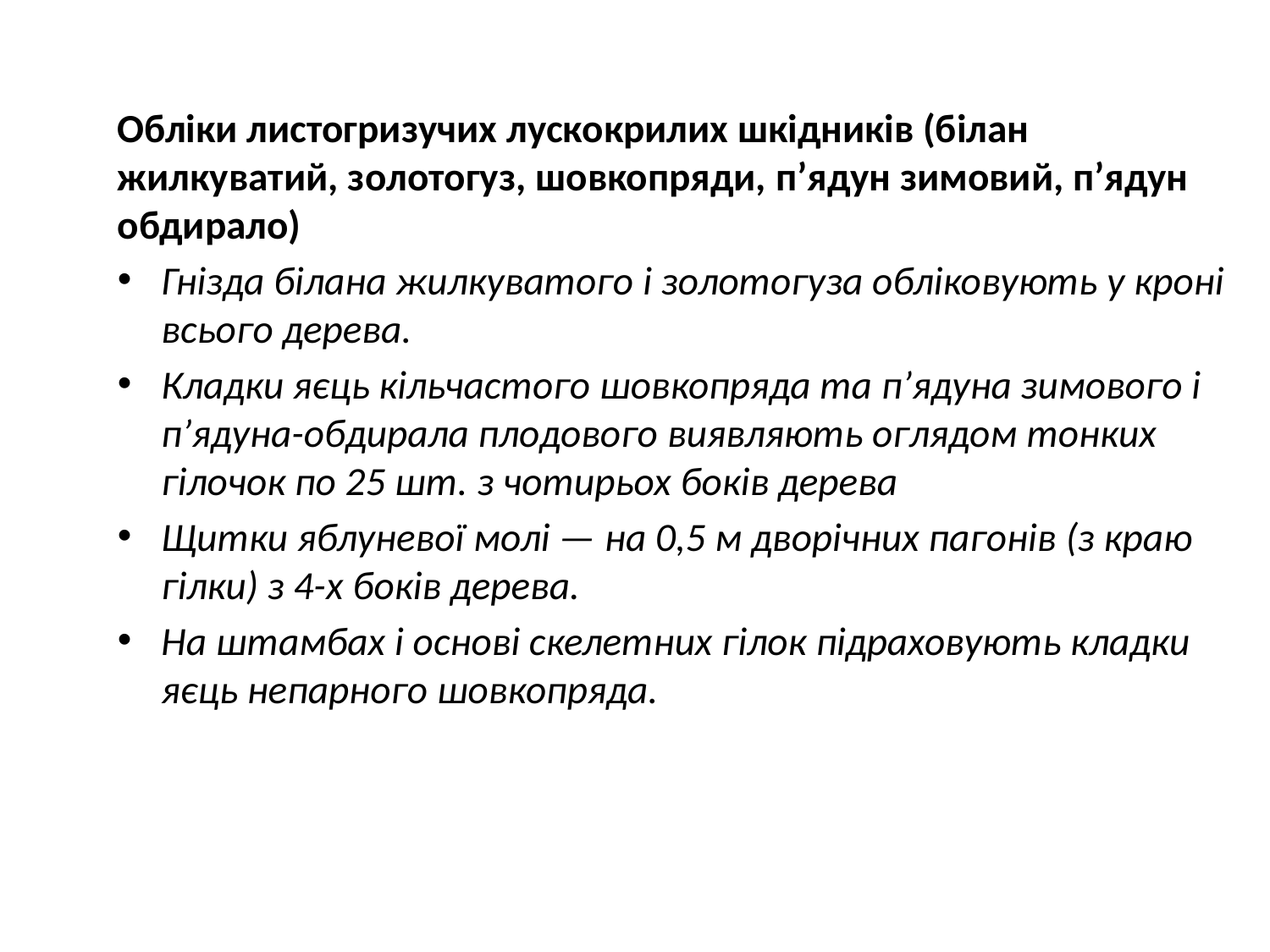

Обліки листогризучих лускокрилих шкідників (білан жилкуватий, золотогуз, шовкопряди, п’ядун зимовий, п’ядун обдирало)
Гнізда білана жилкуватого і золотогуза обліковують у кроні всього дерева.
Кладки яєць кільчастого шовкопряда та п’ядуна зимового і п’ядуна-обдирала плодового виявляють оглядом тонких гілочок по 25 шт. з чотирьох боків дерева
Щитки яблуневої молі — на 0,5 м дворічних пагонів (з краю гілки) з 4-х боків дерева.
На штамбах і основі скелетних гілок підраховують кладки яєць непарного шовкопряда.